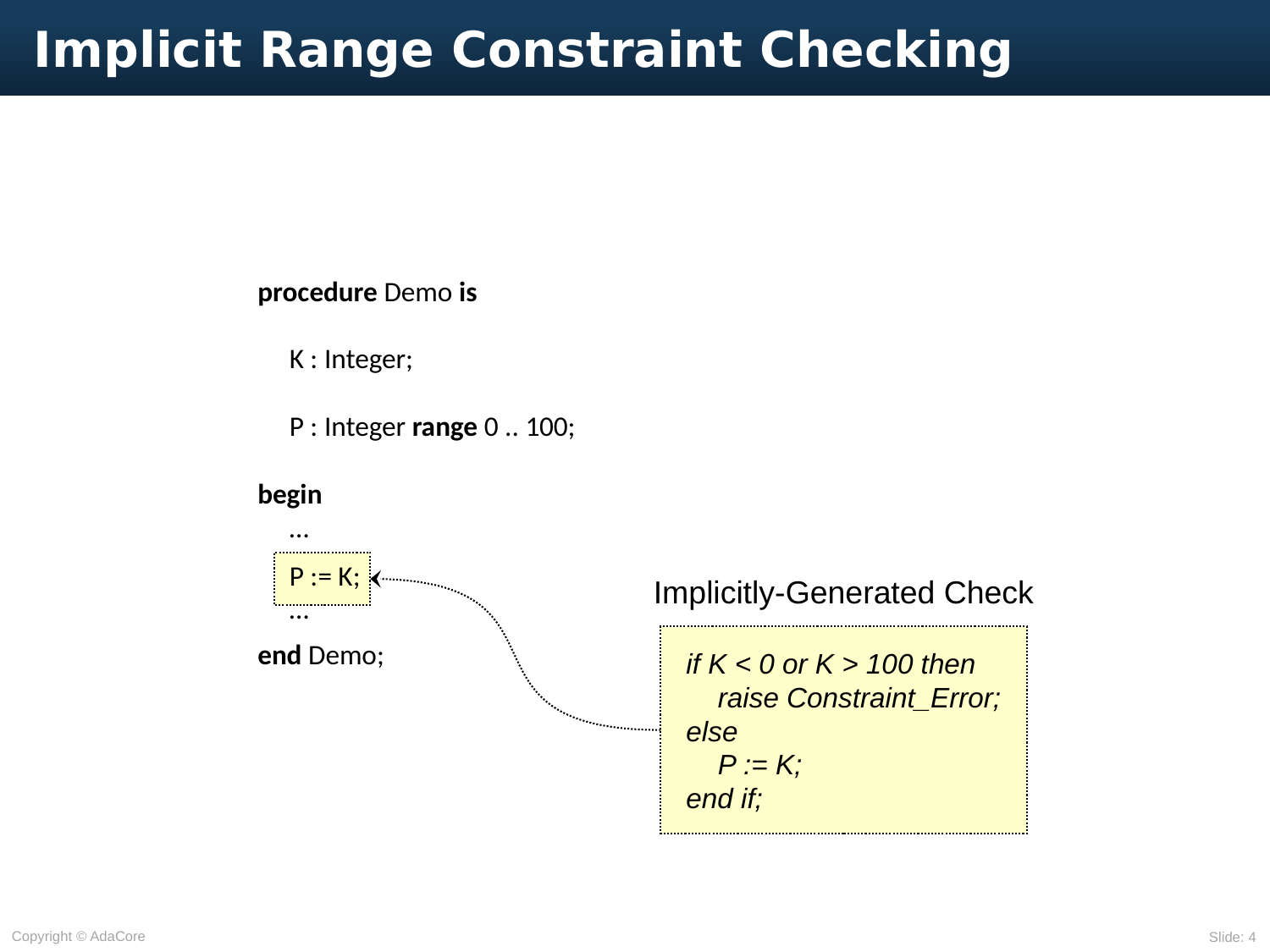

# Implicit Range Constraint Checking
procedure Demo is

	K : Integer;

	P : Integer range 0 .. 100;

begin
	…
	P := K;
	…
end Demo;

Implicitly-Generated Check
if K < 0 or K > 100 then
	raise Constraint_Error;
else
	P := K;
end if;